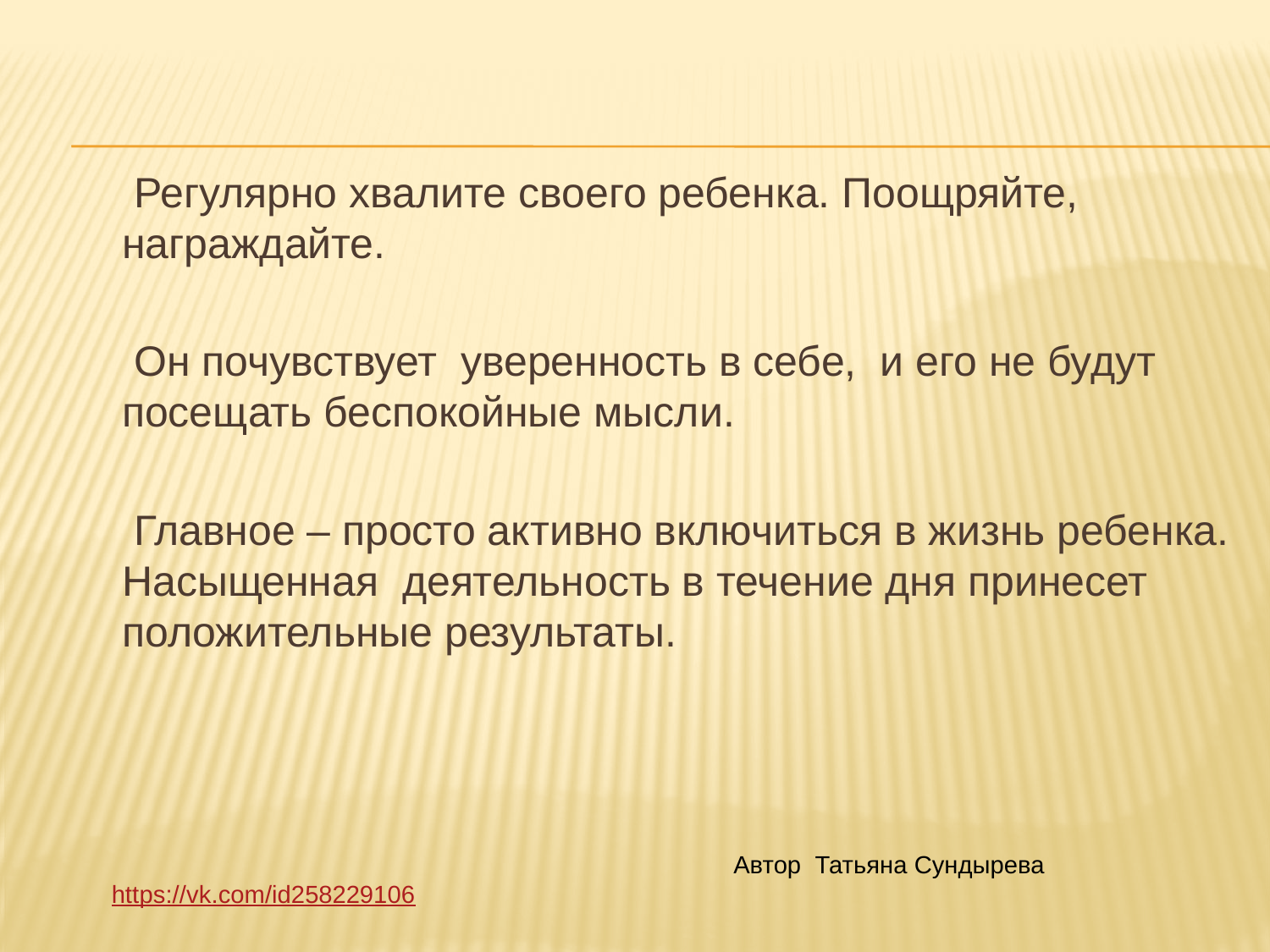

Регулярно хвалите своего ребенка. Поощряйте, награждайте.

     Он почувствует  уверенность в себе,  и его не будут посещать беспокойные мысли.

     Главное – просто активно включиться в жизнь ребенка. Насыщенная  деятельность в течение дня принесет положительные результаты.

#

                                                                                         Автор  Татьяна Сундыреваhttps://vk.com/id258229106